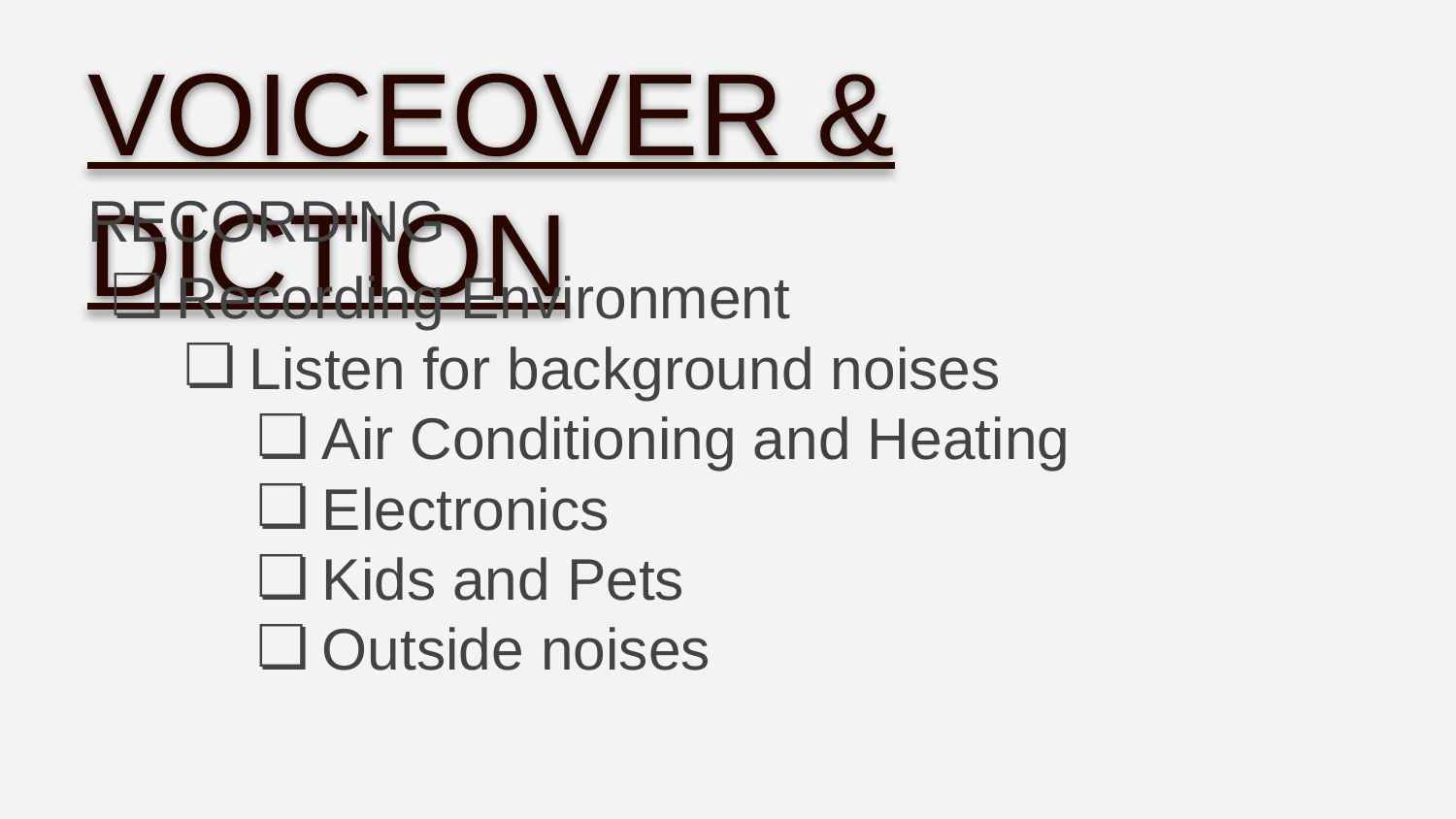

VOICEOVER & DICTION
RECORDING
Recording Environment
Listen for background noises
Air Conditioning and Heating
Electronics
Kids and Pets
Outside noises